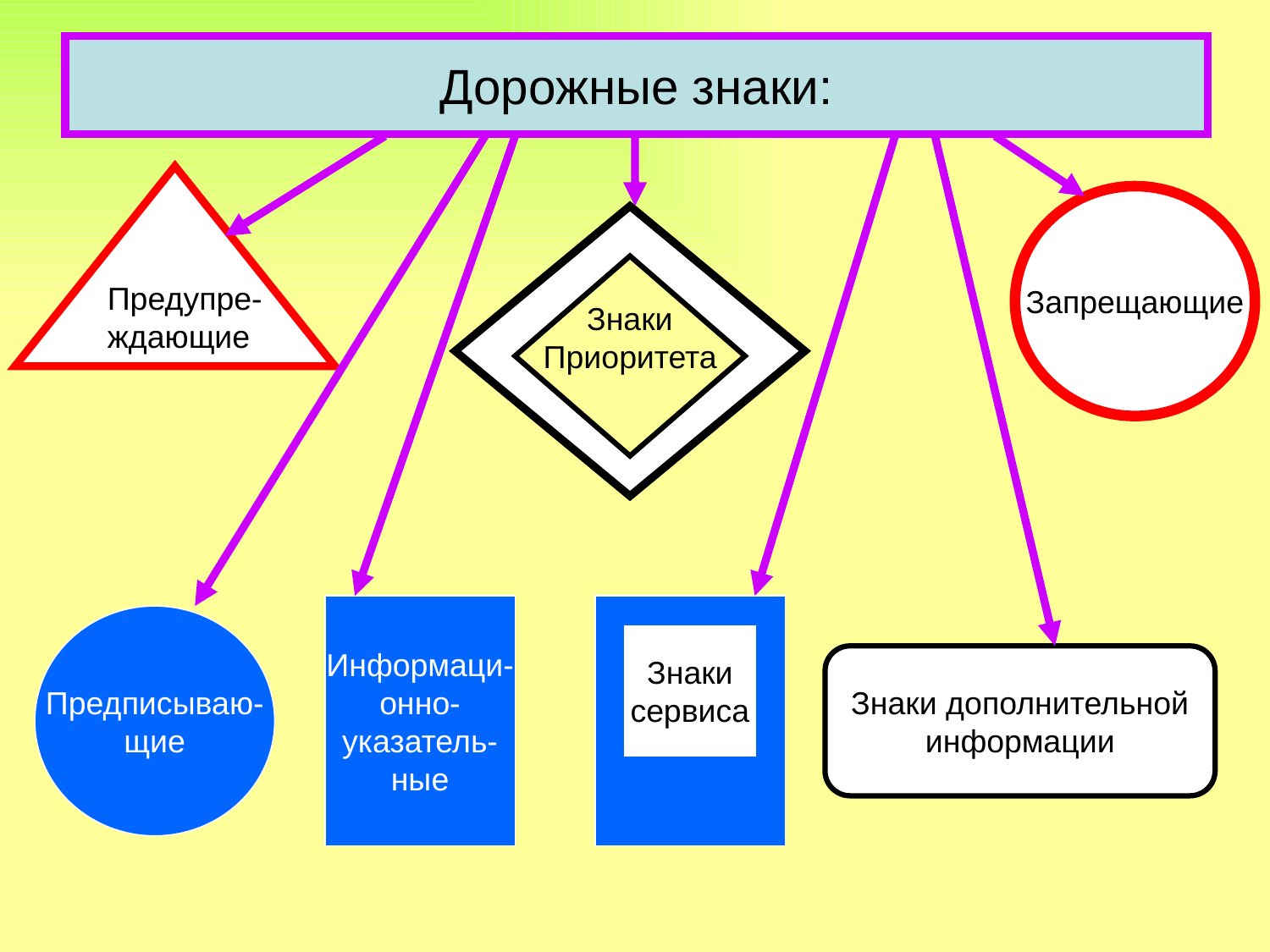

# Дорожные знаки:

Предупре-
ждающие
Запрещающие

Знаки
Приоритета

Информаци-
онно-
указатель-
ные

Знаки
сервиса
Предписываю-
щие
Знаки дополнительной
информации